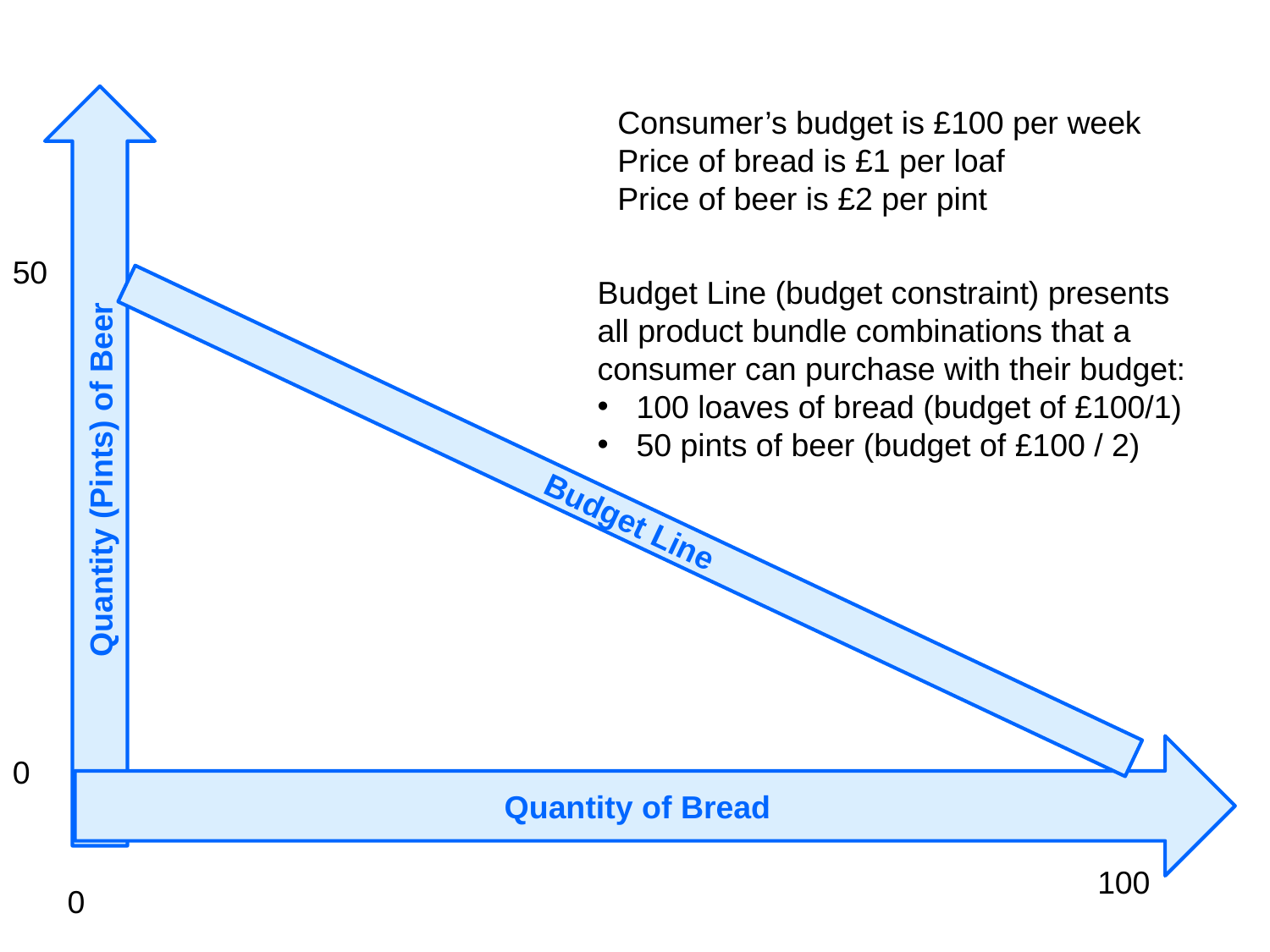

Quantity (Pints) of Beer
Consumer’s budget is £100 per week
Price of bread is £1 per loaf
Price of beer is £2 per pint
50
Budget Line (budget constraint) presents all product bundle combinations that a consumer can purchase with their budget:
 100 loaves of bread (budget of £100/1)
 50 pints of beer (budget of £100 / 2)
Budget Line
Quantity of Bread
0
100
0